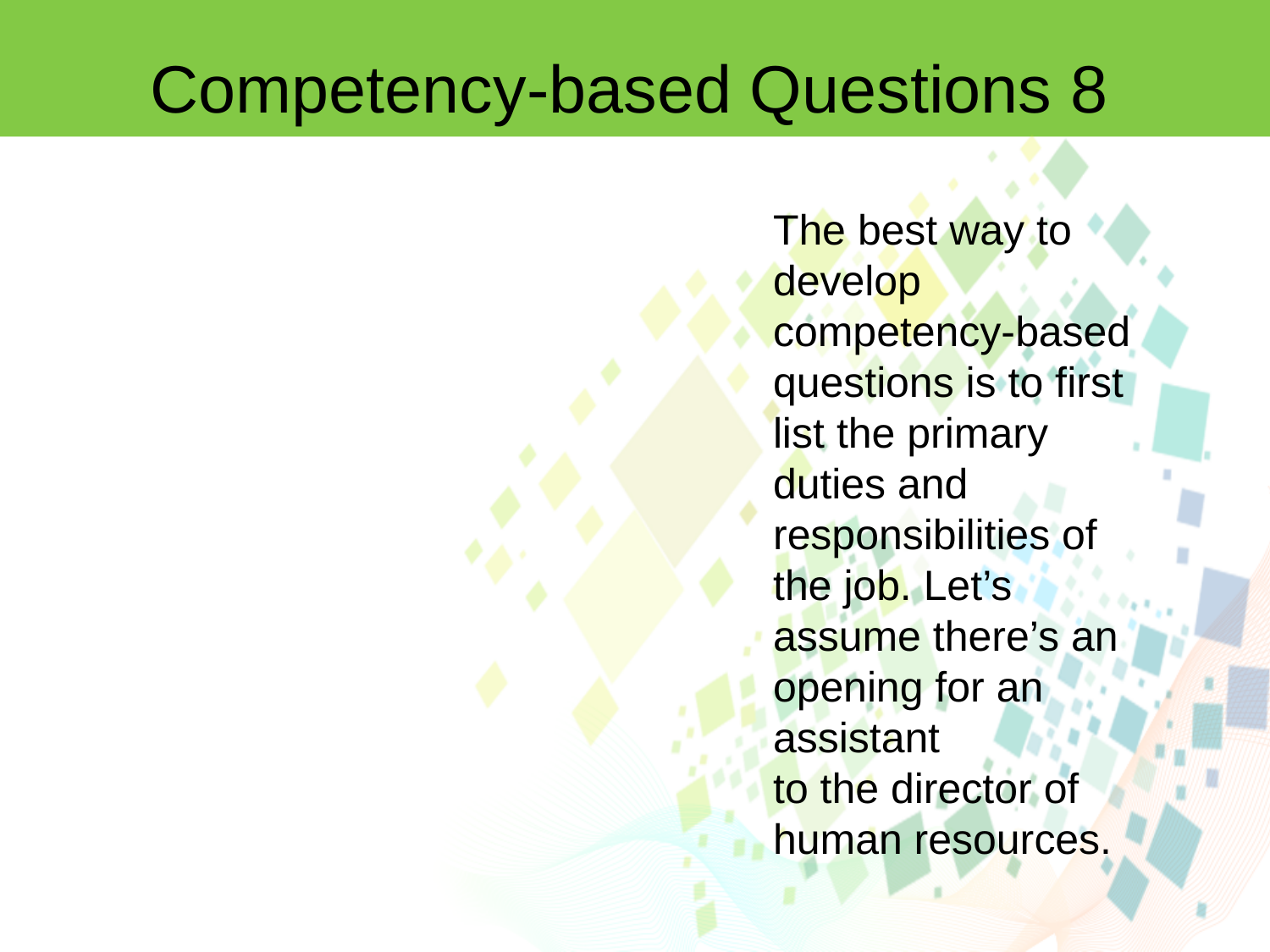

Competency-based Questions 8
The best way to develop competency-based questions is to first list the primary
duties and responsibilities of the job. Let’s assume there’s an opening for an assistant
to the director of human resources.